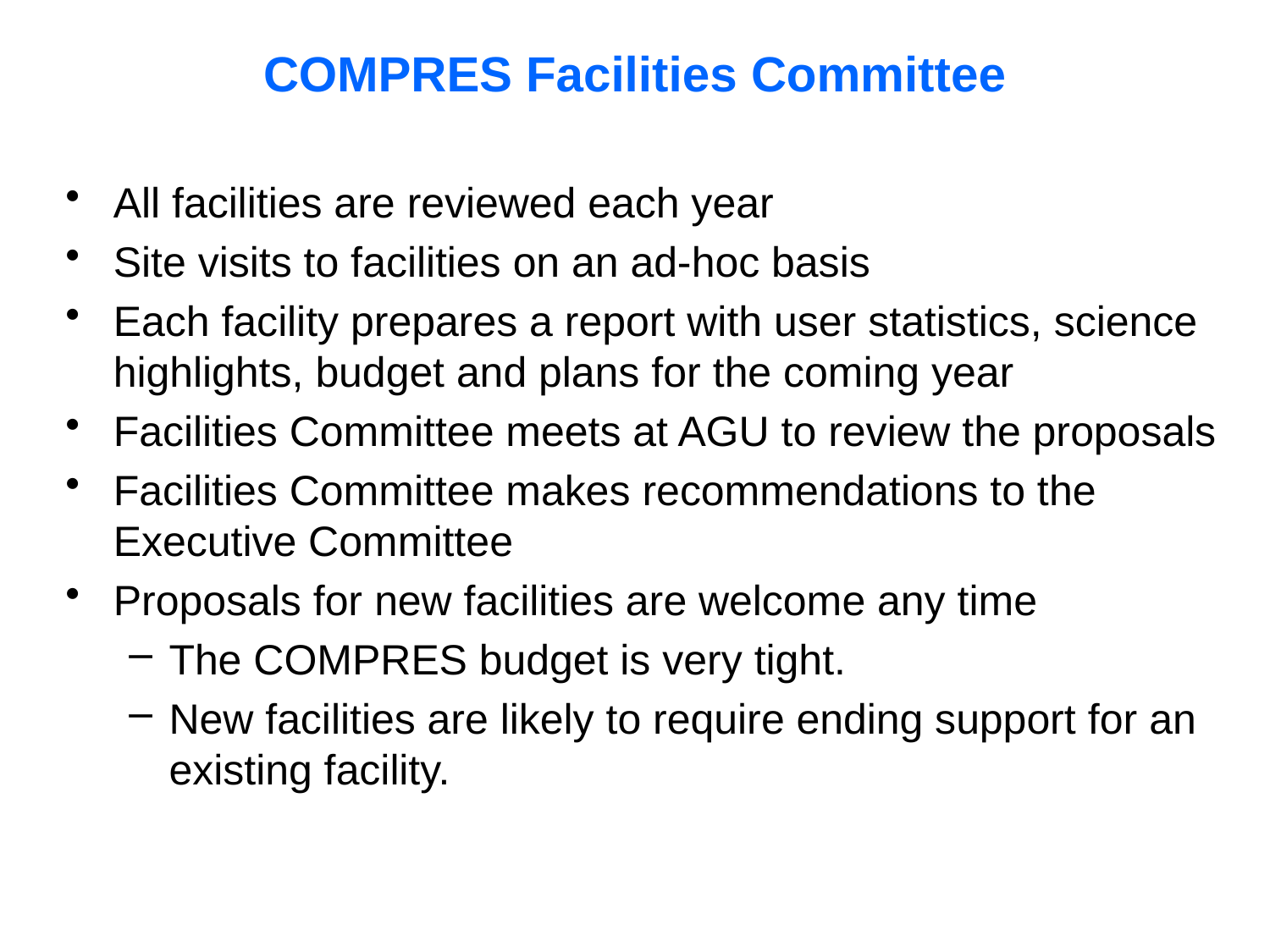

# COMPRES Facilities Committee
All facilities are reviewed each year
Site visits to facilities on an ad-hoc basis
Each facility prepares a report with user statistics, science highlights, budget and plans for the coming year
Facilities Committee meets at AGU to review the proposals
Facilities Committee makes recommendations to the Executive Committee
Proposals for new facilities are welcome any time
The COMPRES budget is very tight.
New facilities are likely to require ending support for an existing facility.